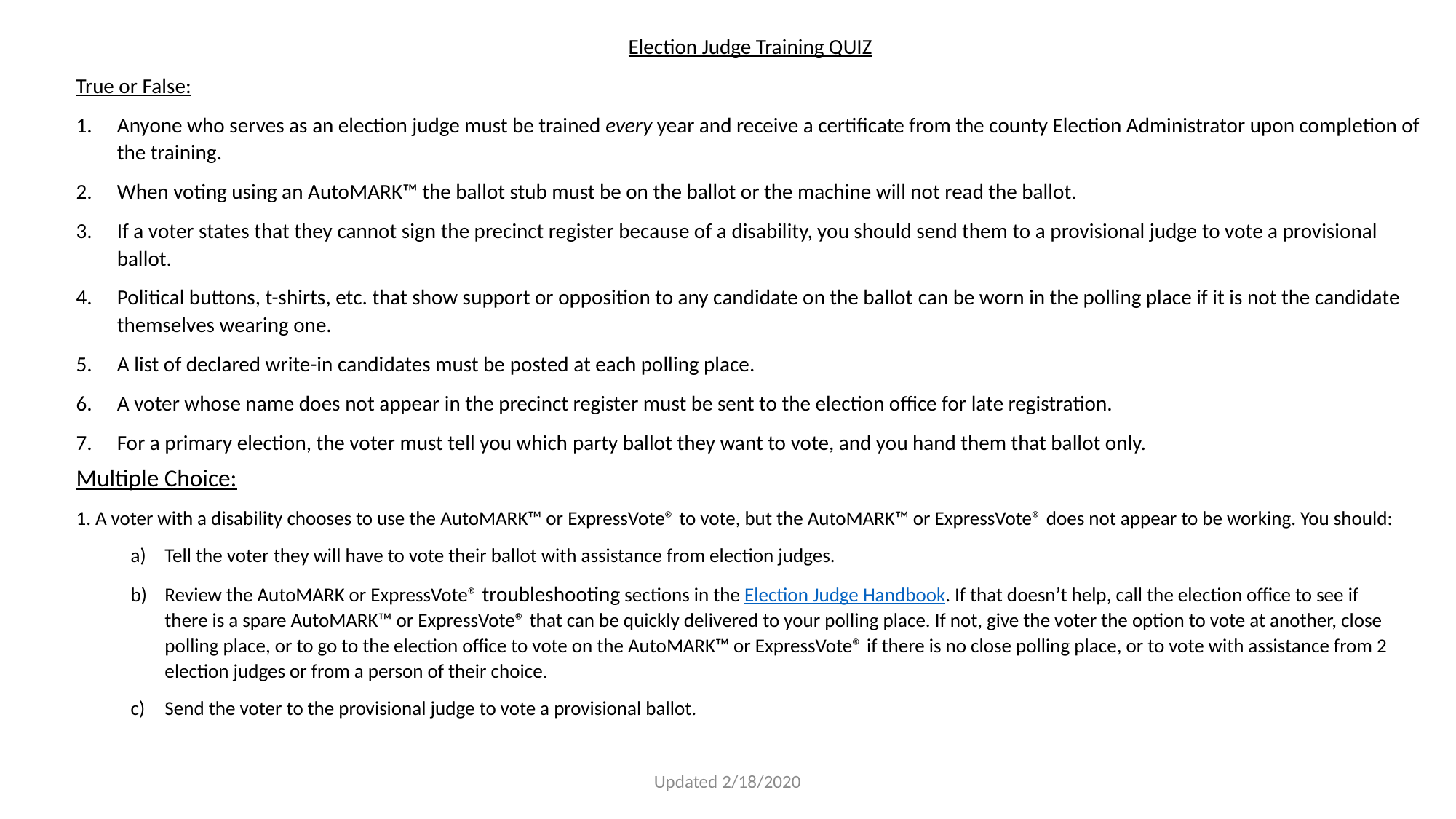

Election Judge Training QUIZ
True or False:
Anyone who serves as an election judge must be trained every year and receive a certificate from the county Election Administrator upon completion of the training.
When voting using an AutoMARK™ the ballot stub must be on the ballot or the machine will not read the ballot.
If a voter states that they cannot sign the precinct register because of a disability, you should send them to a provisional judge to vote a provisional ballot.
Political buttons, t-shirts, etc. that show support or opposition to any candidate on the ballot can be worn in the polling place if it is not the candidate themselves wearing one.
A list of declared write-in candidates must be posted at each polling place.
A voter whose name does not appear in the precinct register must be sent to the election office for late registration.
For a primary election, the voter must tell you which party ballot they want to vote, and you hand them that ballot only.
Multiple Choice:
1. A voter with a disability chooses to use the AutoMARK™ or ExpressVote® to vote, but the AutoMARK™ or ExpressVote® does not appear to be working. You should:
Tell the voter they will have to vote their ballot with assistance from election judges.
Review the AutoMARK or ExpressVote® troubleshooting sections in the Election Judge Handbook. If that doesn’t help, call the election office to see if there is a spare AutoMARK™ or ExpressVote® that can be quickly delivered to your polling place. If not, give the voter the option to vote at another, close polling place, or to go to the election office to vote on the AutoMARK™ or ExpressVote® if there is no close polling place, or to vote with assistance from 2 election judges or from a person of their choice.
Send the voter to the provisional judge to vote a provisional ballot.
Updated 2/18/2020